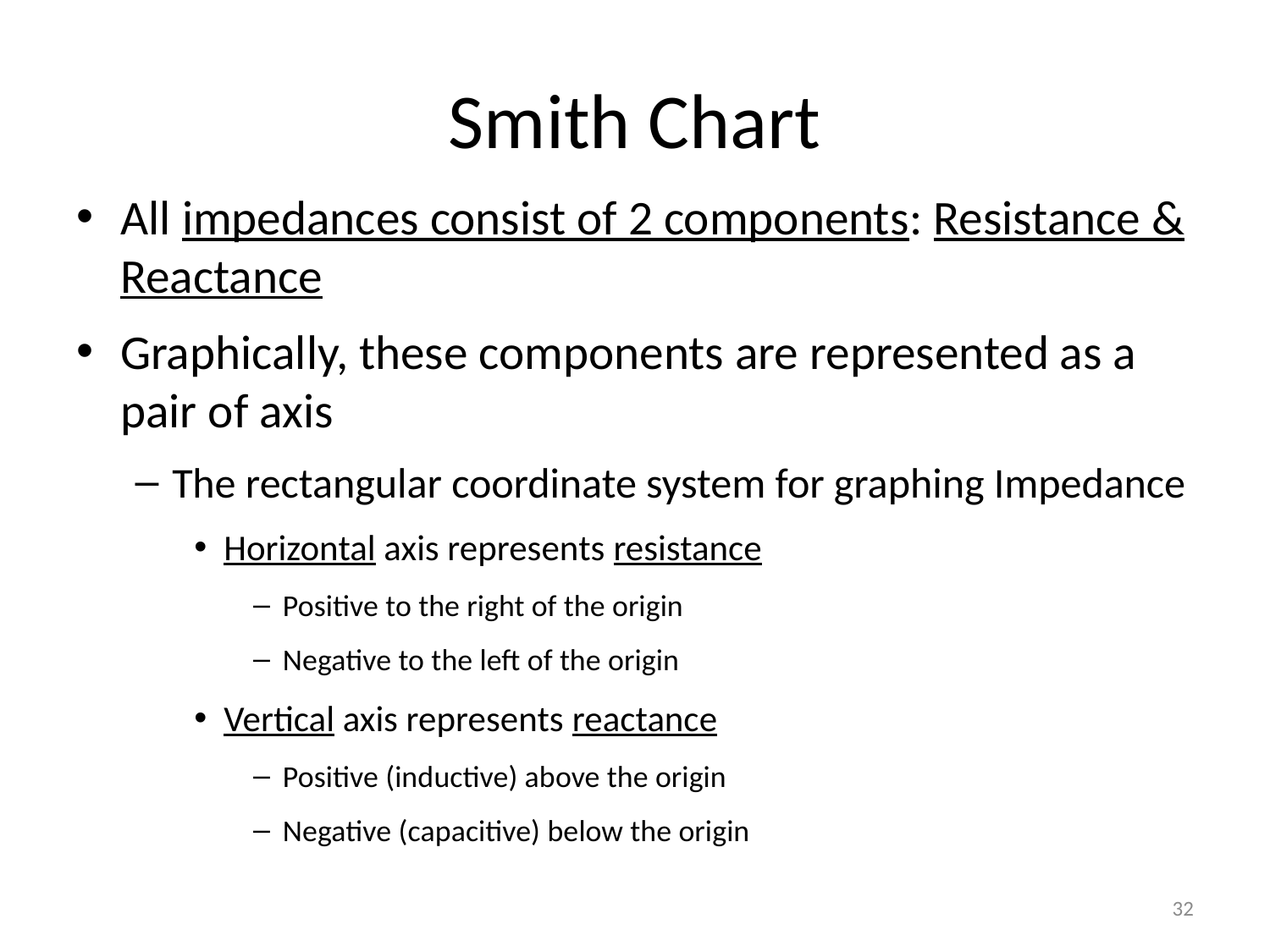

# Smith Chart
All impedances consist of 2 components: Resistance & Reactance
Graphically, these components are represented as a pair of axis
The rectangular coordinate system for graphing Impedance
Horizontal axis represents resistance
Positive to the right of the origin
Negative to the left of the origin
Vertical axis represents reactance
Positive (inductive) above the origin
Negative (capacitive) below the origin
32